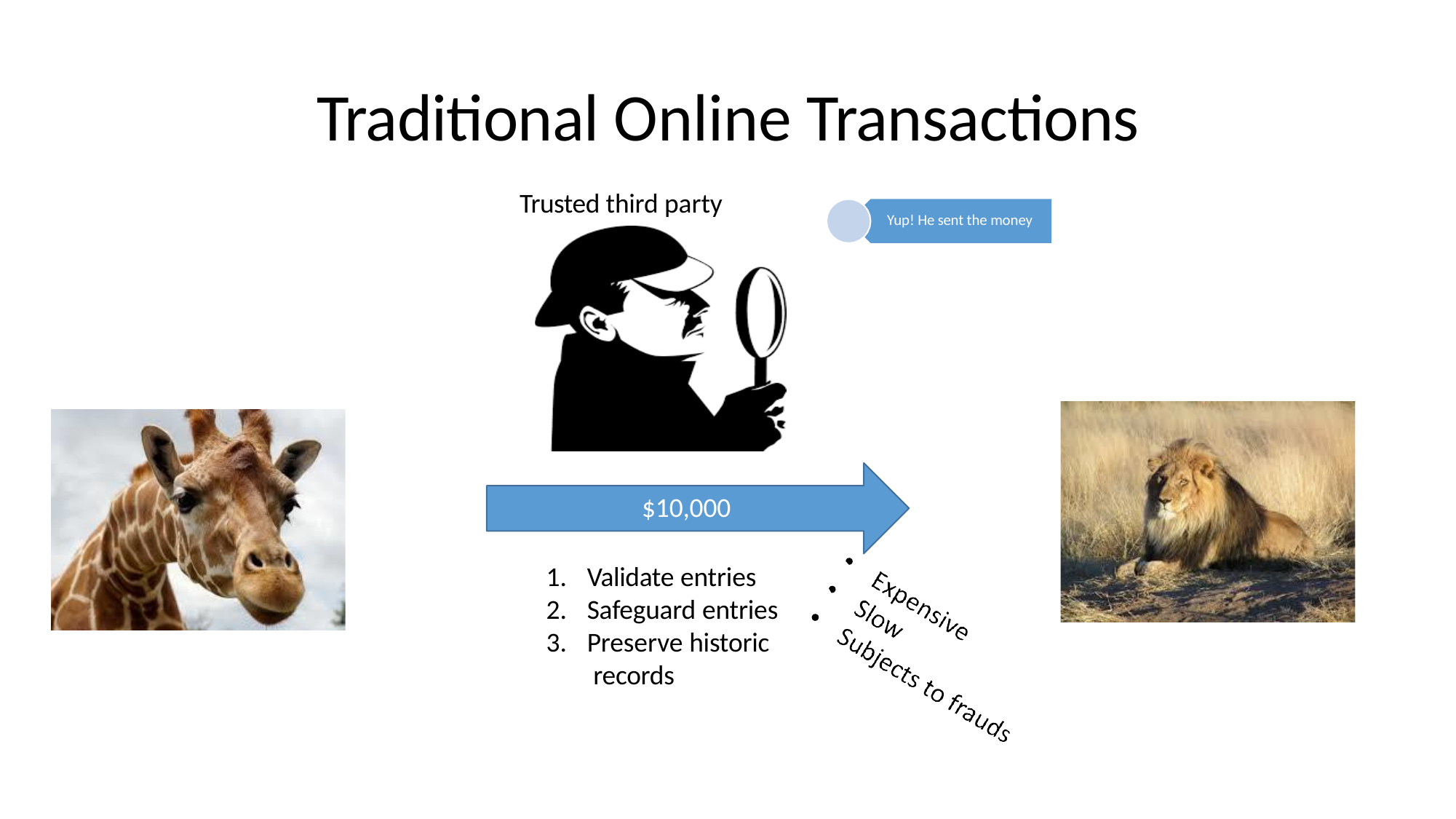

# Traditional Online Transactions
Trusted third party

Yup! He sent the money

$10,000

Validate entries
Safeguard entries
Preserve historic  records